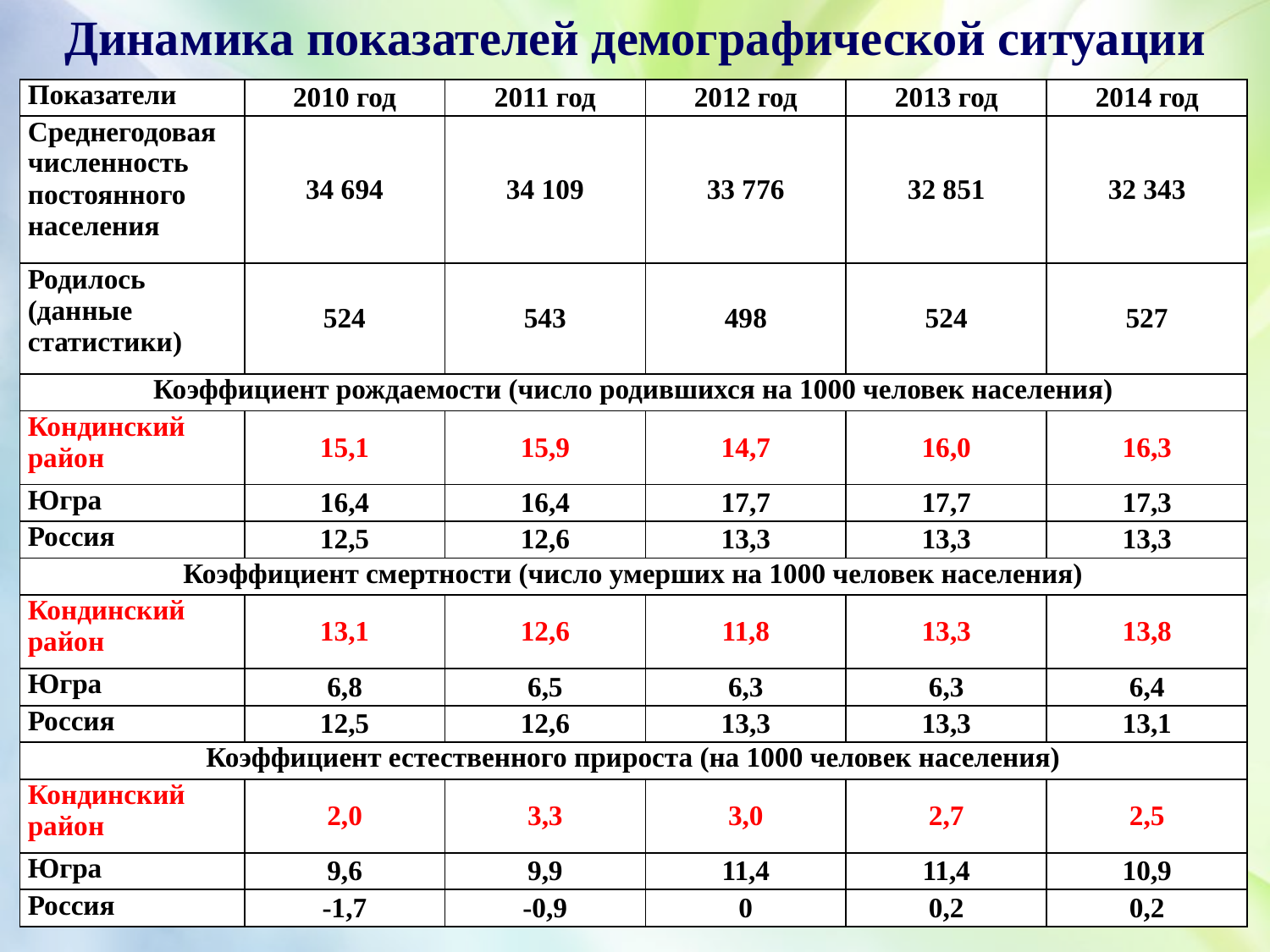

Динамика показателей демографической ситуации
| Показатели | 2010 год | 2011 год | 2012 год | 2013 год | 2014 год |
| --- | --- | --- | --- | --- | --- |
| Среднегодовая численность постоянного населения | 34 694 | 34 109 | 33 776 | 32 851 | 32 343 |
| Родилось (данные статистики) | 524 | 543 | 498 | 524 | 527 |
| Коэффициент рождаемости (число родившихся на 1000 человек населения) |  |  |  |  |  |
| Кондинский район | 15,1 | 15,9 | 14,7 | 16,0 | 16,3 |
| Югра | 16,4 | 16,4 | 17,7 | 17,7 | 17,3 |
| Россия | 12,5 | 12,6 | 13,3 | 13,3 | 13,3 |
| Коэффициент смертности (число умерших на 1000 человек населения) |  |  |  |  |  |
| Кондинский район | 13,1 | 12,6 | 11,8 | 13,3 | 13,8 |
| Югра | 6,8 | 6,5 | 6,3 | 6,3 | 6,4 |
| Россия | 12,5 | 12,6 | 13,3 | 13,3 | 13,1 |
| Коэффициент естественного прироста (на 1000 человек населения) |  |  |  |  |  |
| Кондинский район | 2,0 | 3,3 | 3,0 | 2,7 | 2,5 |
| Югра | 9,6 | 9,9 | 11,4 | 11,4 | 10,9 |
| Россия | -1,7 | -0,9 | 0 | 0,2 | 0,2 |